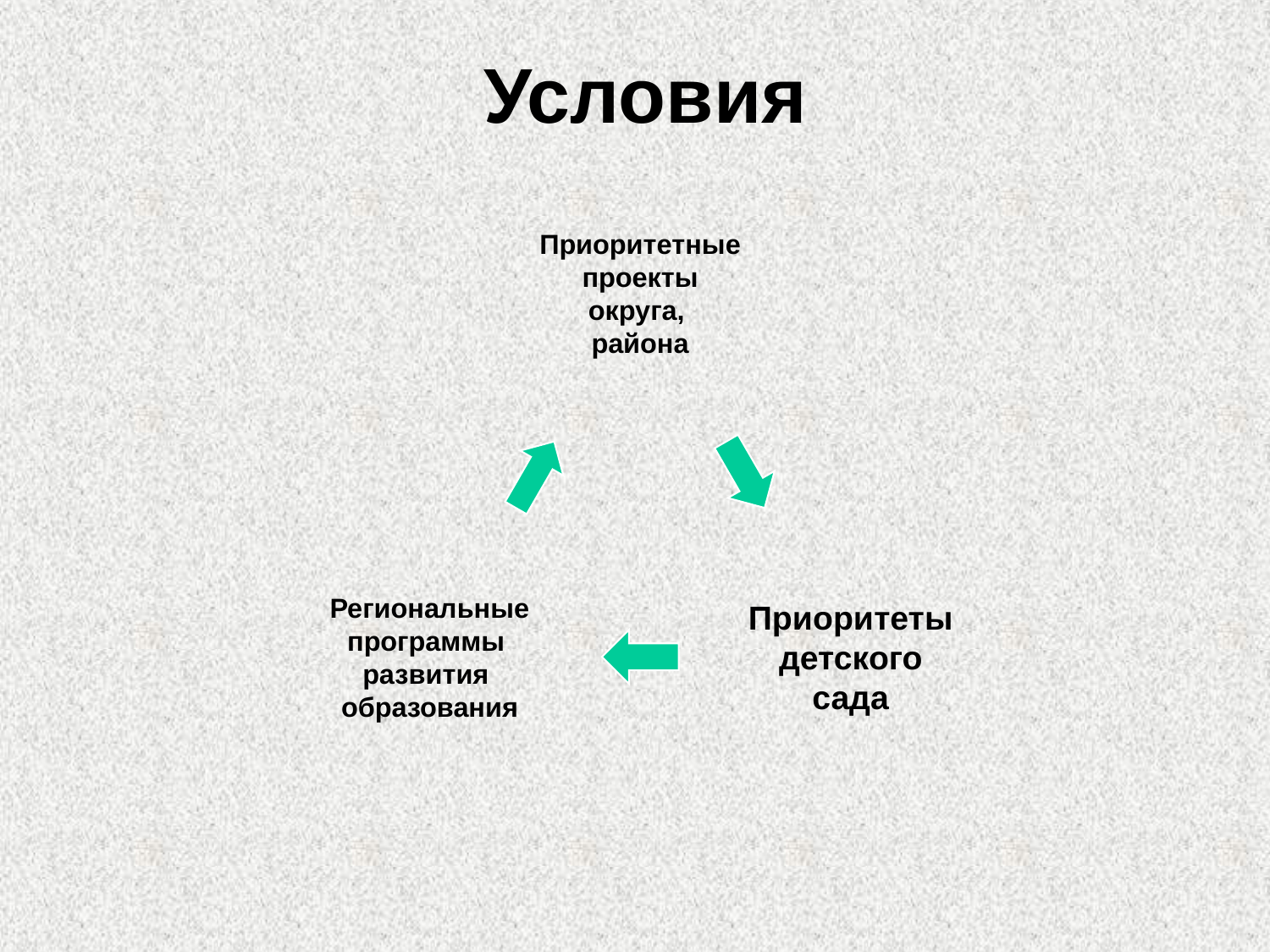

Условия
Приоритетные
проекты
округа,
района
Приоритеты
детского сада
Региональные
программы
развития
образования